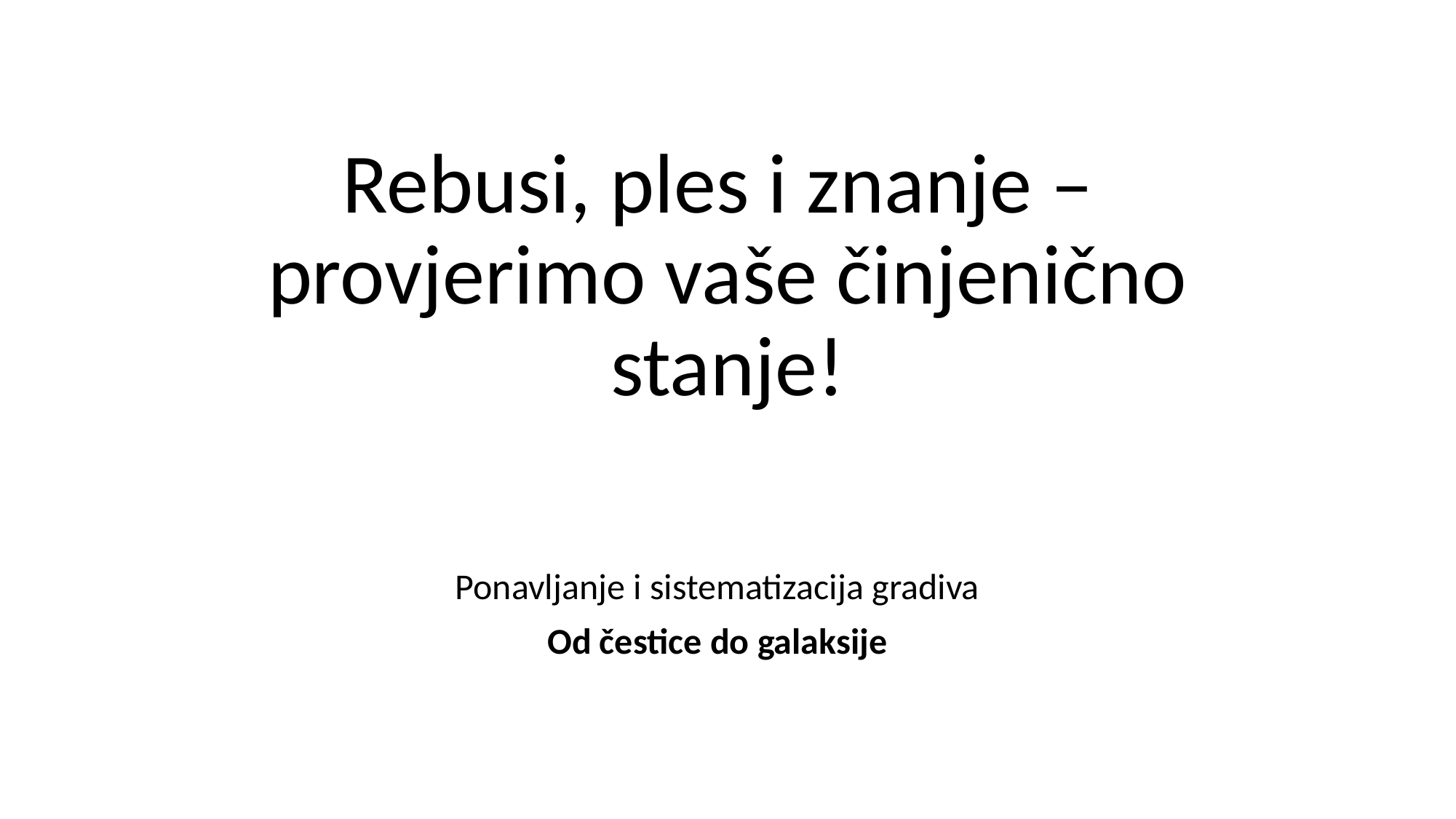

# Rebusi, ples i znanje – provjerimo vaše činjenično stanje!
Ponavljanje i sistematizacija gradiva
Od čestice do galaksije